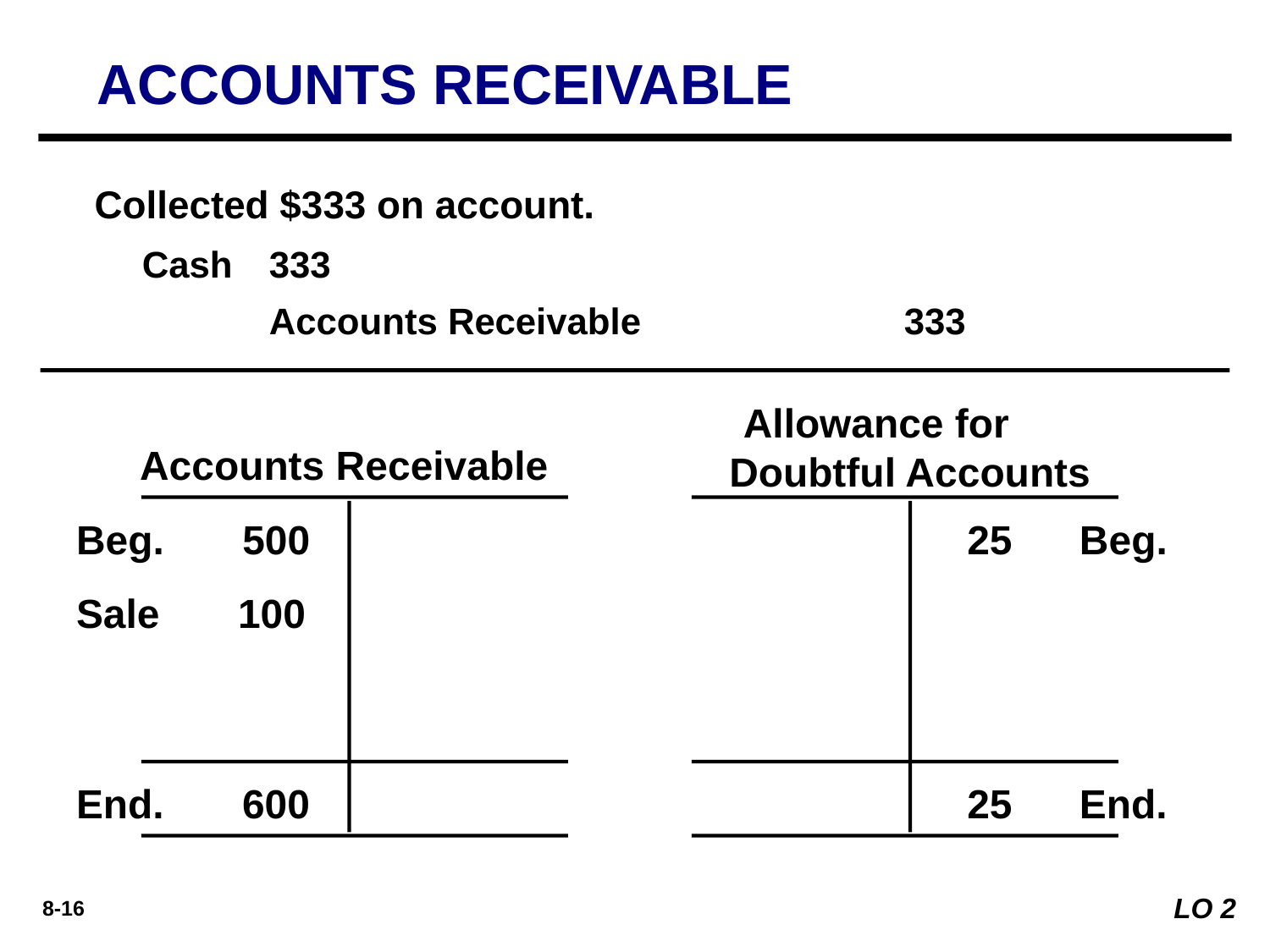

ACCOUNTS RECEIVABLE

Collected $333 on account.
	Cash	333
		Accounts Receivable 		333

Allowance for       Doubtful Accounts
Accounts Receivable

Beg.       500
   25      Beg.
Sale       100

End.       600
   25      End.

LO 2